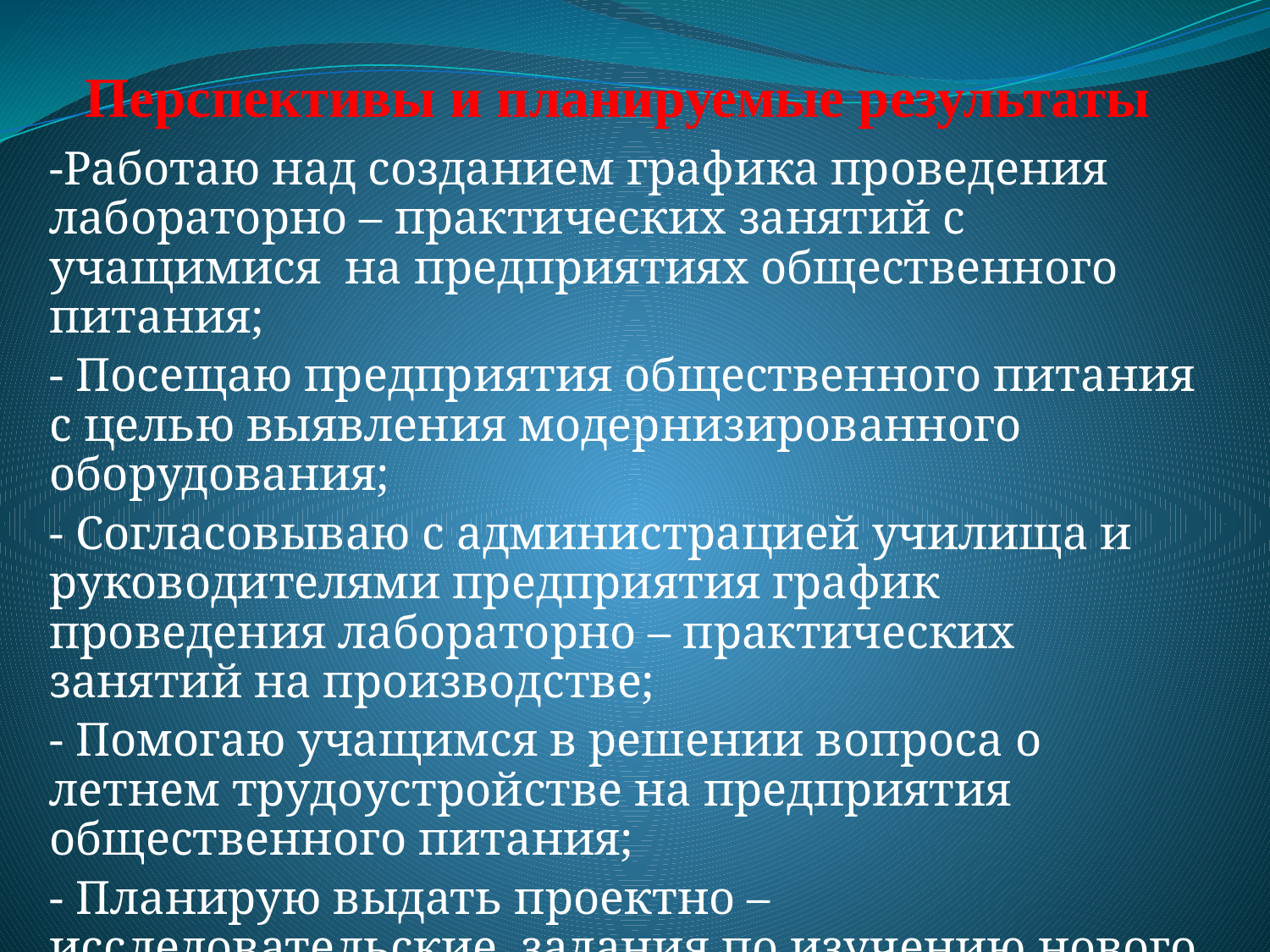

# Перспективы и планируемые результаты
-Работаю над созданием графика проведения лабораторно – практических занятий с учащимися  на предприятиях общественного питания;
- Посещаю предприятия общественного питания с целью выявления модернизированного  оборудования;
- Согласовываю с администрацией училища и руководителями предприятия график проведения лабораторно – практических занятий на производстве;
- Помогаю учащимся в решении вопроса о летнем трудоустройстве на предприятия общественного питания;
- Планирую выдать проектно – исследовательские  задания по изучению нового модернизированного оборудования;